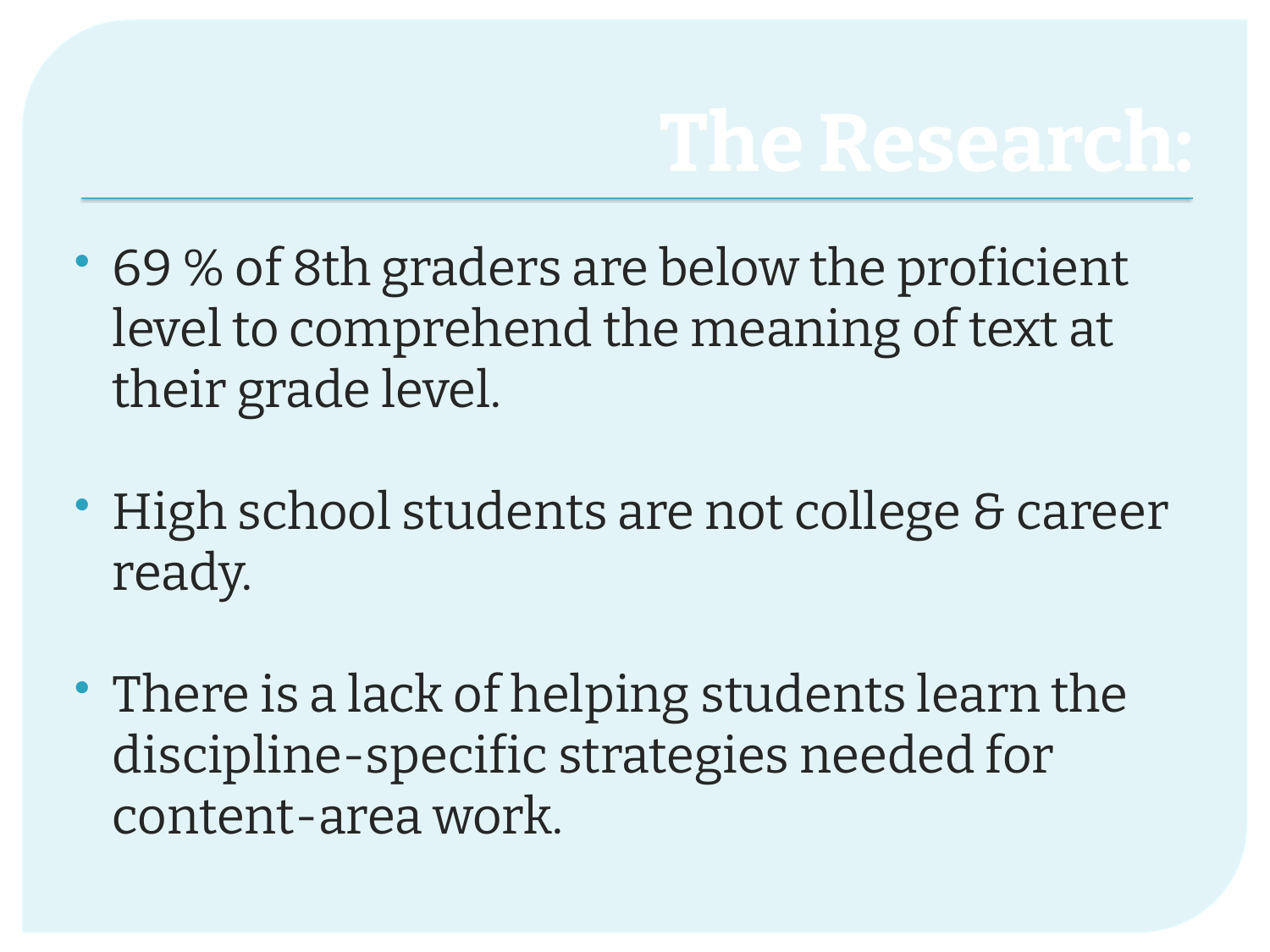

# The Research:
69 % of 8th graders are below the proficient level to comprehend the meaning of text at their grade level.

High school students are not college & career ready.

There is a lack of helping students learn the discipline-specific strategies needed for content-area work.